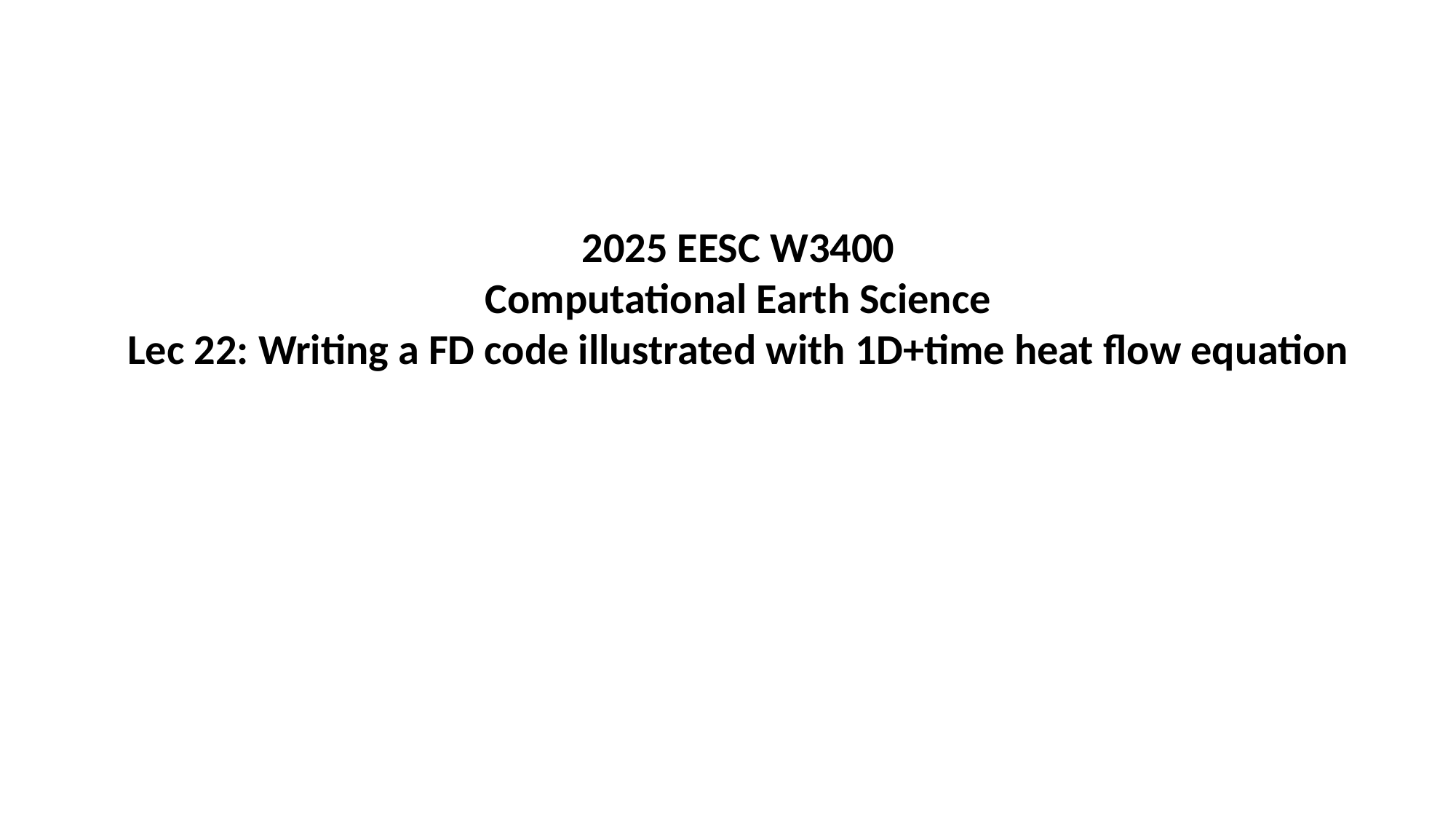

2025 EESC W3400
Computational Earth Science
Lec 22: Writing a FD code illustrated with 1D+time heat flow equation